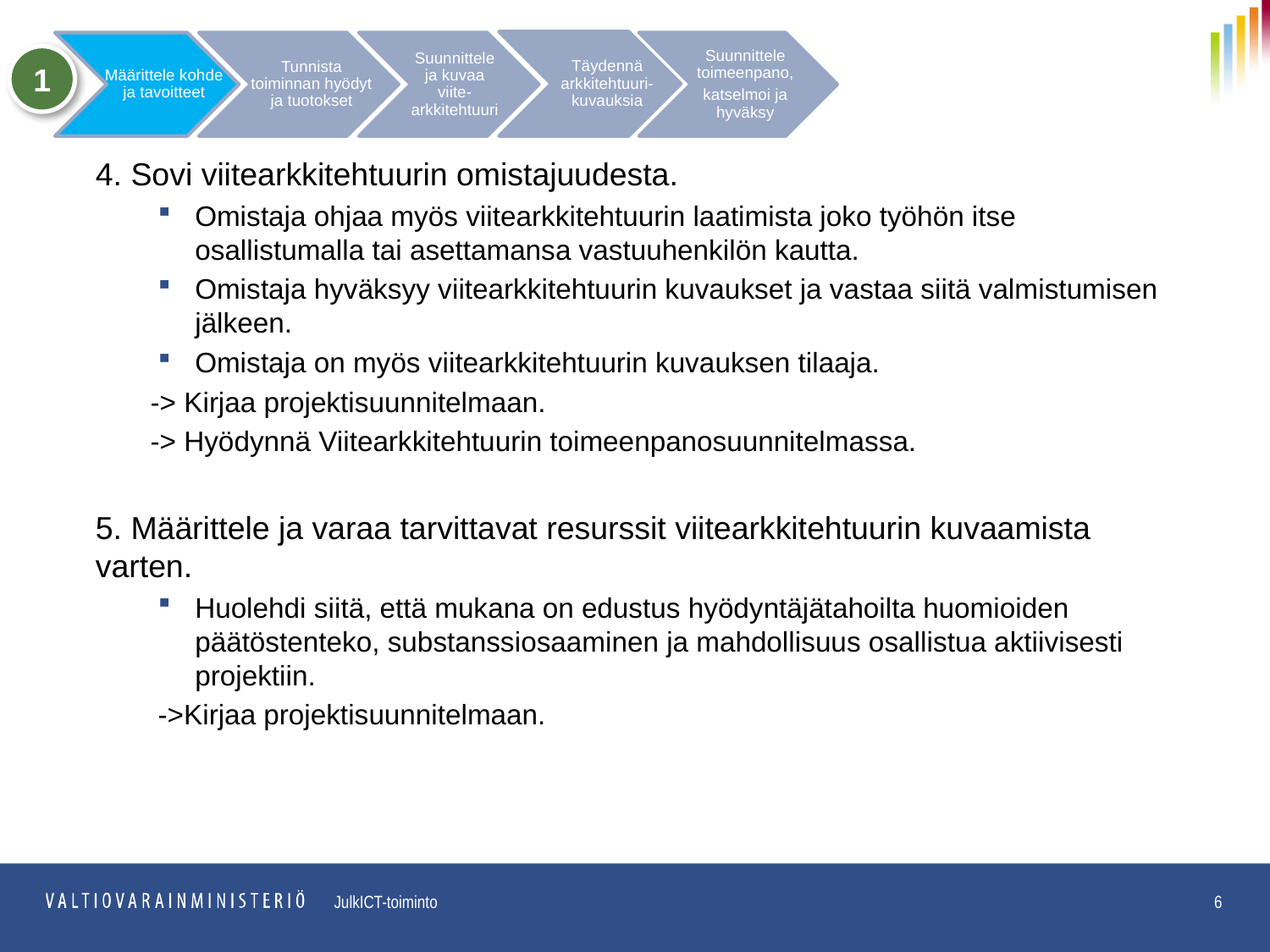

Tunnista toiminnan hyödyt ja tuotokset

Suunnittele toimeenpano,
katselmoi ja hyväksy

Määrittele kohde ja tavoitteet

Täydennä arkkitehtuuri-kuvauksia

Suunnittele ja kuvaa viite-arkkitehtuuri
1
4. Sovi viitearkkitehtuurin omistajuudesta.
Omistaja ohjaa myös viitearkkitehtuurin laatimista joko työhön itse osallistumalla tai asettamansa vastuuhenkilön kautta.
Omistaja hyväksyy viitearkkitehtuurin kuvaukset ja vastaa siitä valmistumisen jälkeen.
Omistaja on myös viitearkkitehtuurin kuvauksen tilaaja.
       -> Kirjaa projektisuunnitelmaan.
       -> Hyödynnä Viitearkkitehtuurin toimeenpanosuunnitelmassa.

5. Määrittele ja varaa tarvittavat resurssit viitearkkitehtuurin kuvaamista varten.
Huolehdi siitä, että mukana on edustus hyödyntäjätahoilta huomioiden päätöstenteko, substanssiosaaminen ja mahdollisuus osallistua aktiivisesti projektiin.
->Kirjaa projektisuunnitelmaan.

6